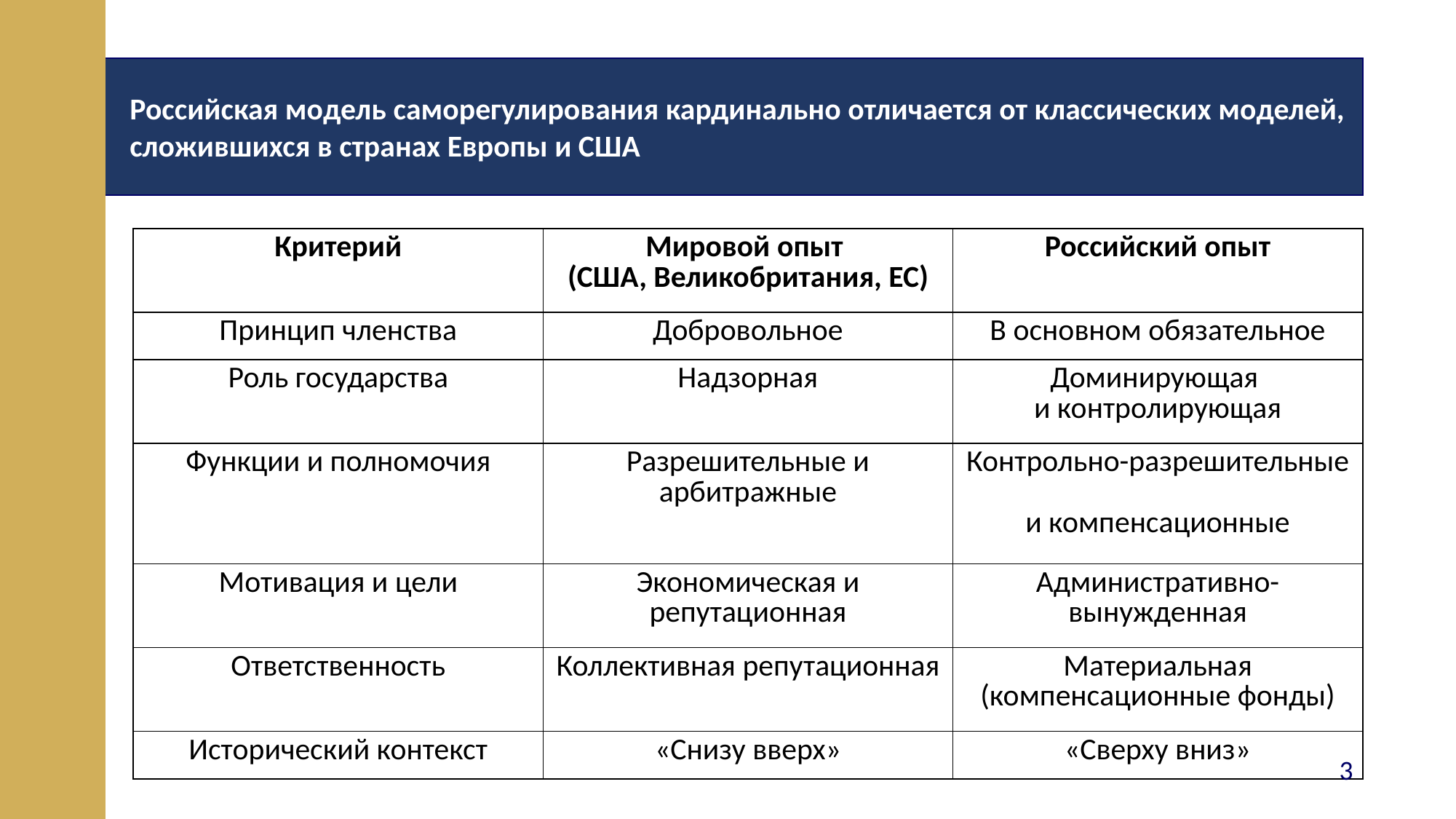

Российская модель саморегулирования кардинально отличается от классических моделей, сложившихся в странах Европы и США

| Критерий | Мировой опыт (США, Великобритания, ЕС) | Российский опыт |
| --- | --- | --- |
| Принцип членства | Добровольное | В основном обязательное |
| Роль государства | Надзорная | Доминирующая и контролирующая |
| Функции и полномочия | Разрешительные и арбитражные | Контрольно-разрешительные и компенсационные |
| Мотивация и цели | Экономическая и репутационная | Административно-вынужденная |
| Ответственность | Коллективная репутационная | Материальная (компенсационные фонды) |
| Исторический контекст | «Снизу вверх» | «Сверху вниз» |
3